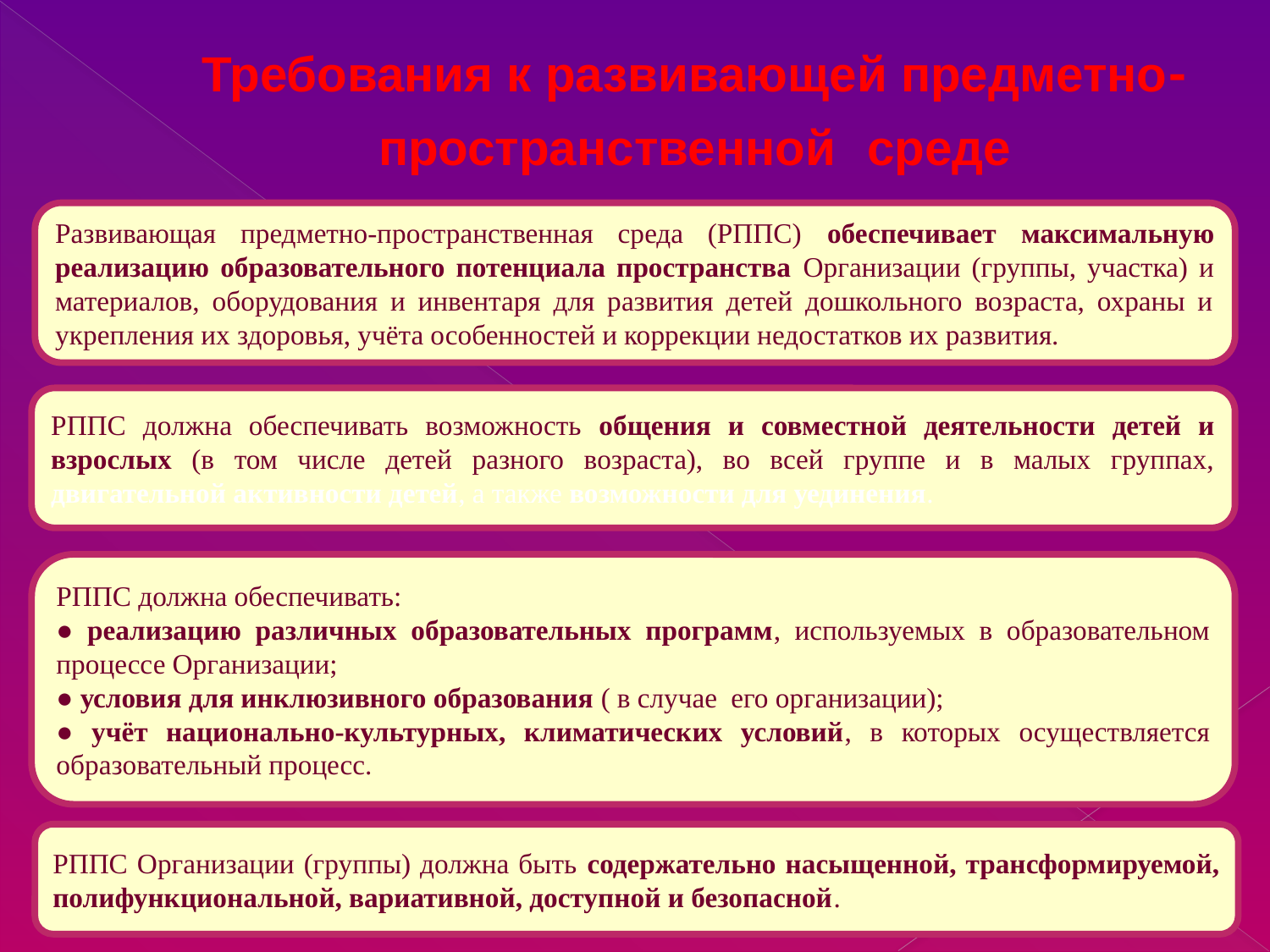

Требования к развивающей предметно-пространственной  среде
Развивающая предметно-пространственная среда (РППС) обеспечивает максимальную реализацию образовательного потенциала пространства Организации (группы, участка) и материалов, оборудования и инвентаря для развития детей дошкольного возраста, охраны и укрепления их здоровья, учёта особенностей и коррекции недостатков их развития.
РППС должна обеспечивать возможность общения и совместной деятельности детей и взрослых (в том числе детей разного возраста), во всей группе и в малых группах, двигательной активности детей, а также возможности для уединения.
РППС должна обеспечивать:
● реализацию различных образовательных программ, используемых в образовательном процессе Организации;
● условия для инклюзивного образования ( в случае  его организации);
● учёт национально-культурных, климатических условий, в которых осуществляется образовательный процесс.
РППС Организации (группы) должна быть содержательно насыщенной, трансформируемой, полифункциональной, вариативной, доступной и безопасной.